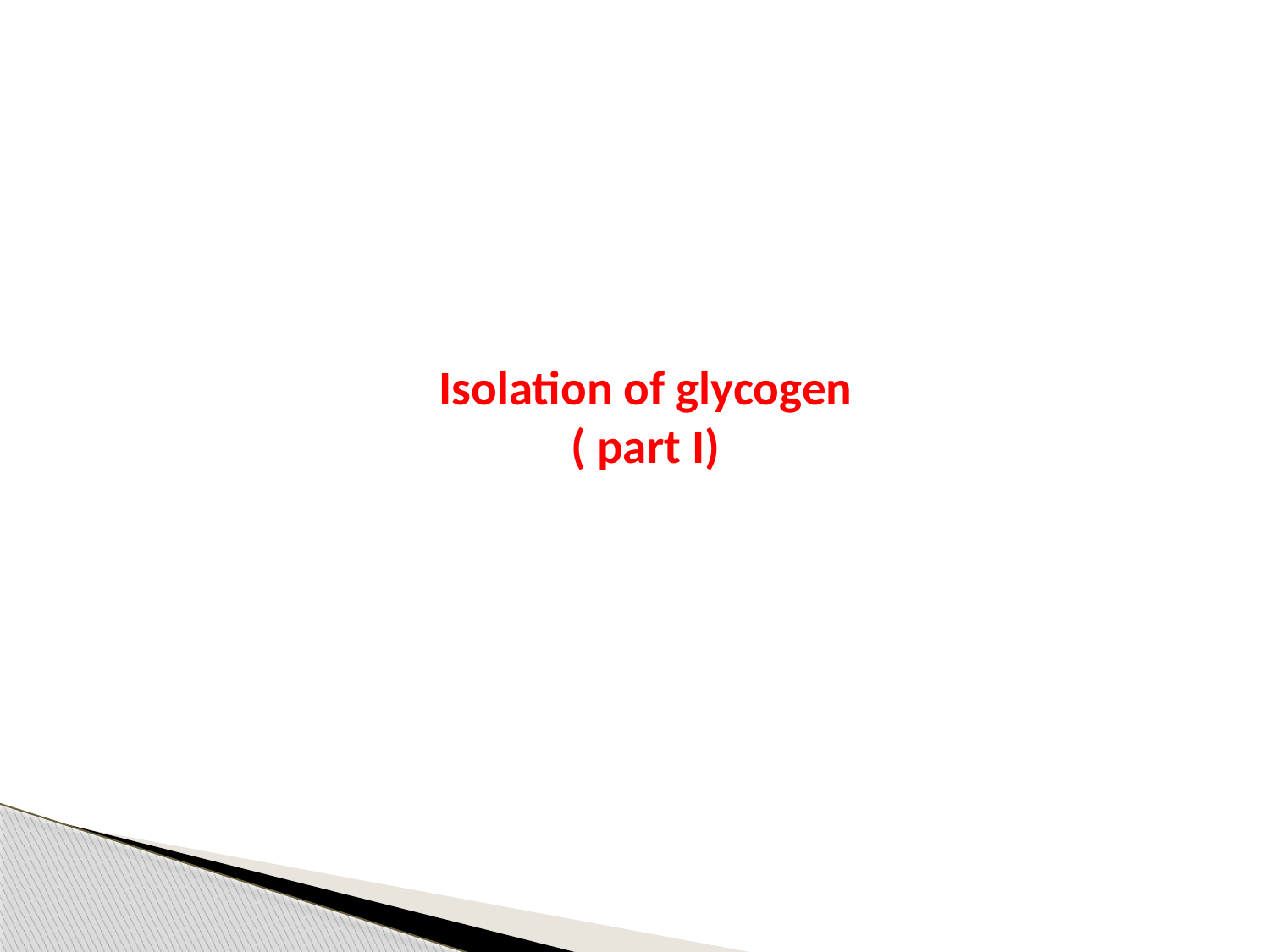

# Isolation of glycogen ( part I)